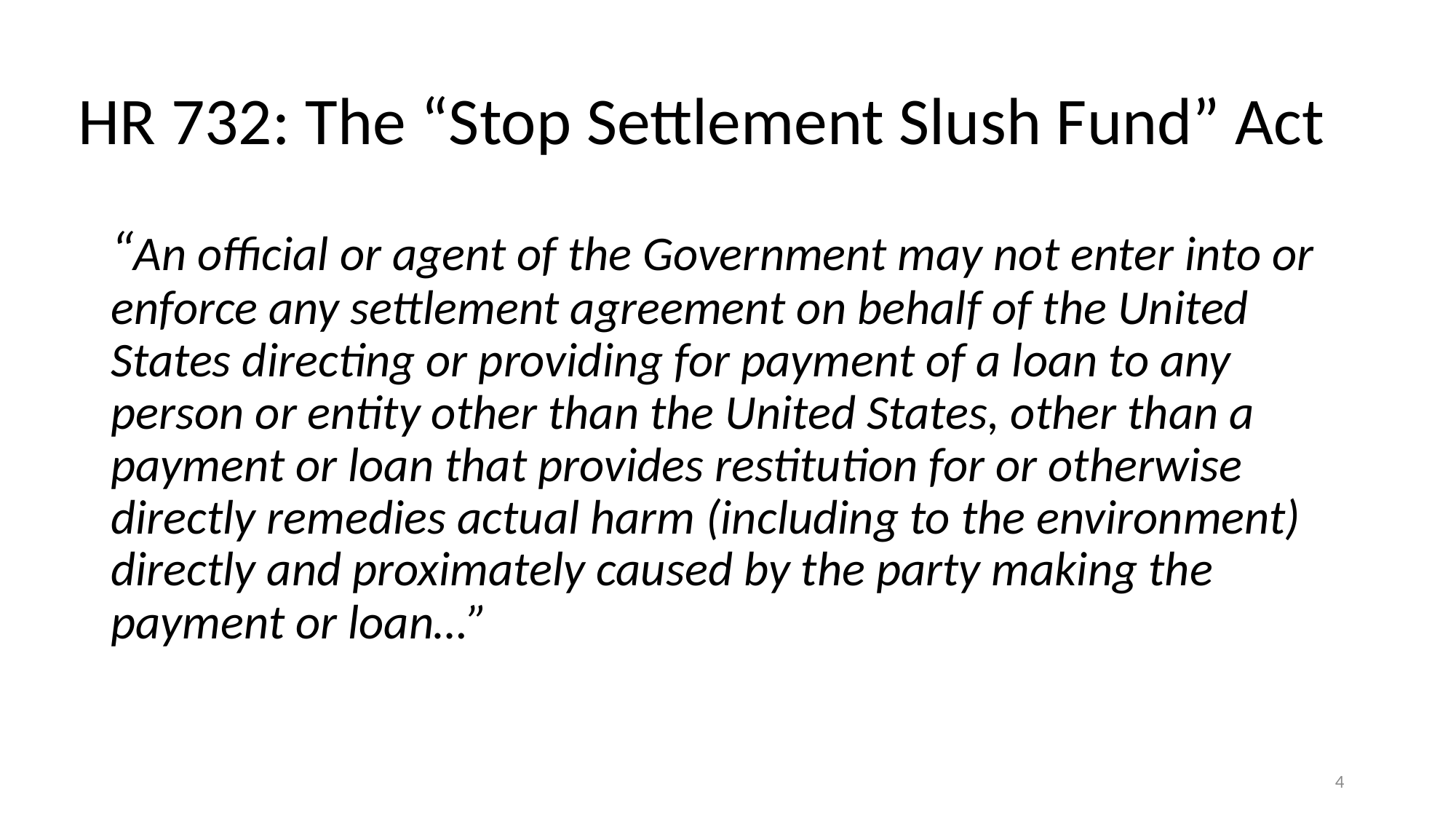

# HR 732: The “Stop Settlement Slush Fund” Act
“An official or agent of the Government may not enter into or enforce any settlement agreement on behalf of the United States directing or providing for payment of a loan to any person or entity other than the United States, other than a payment or loan that provides restitution for or otherwise directly remedies actual harm (including to the environment) directly and proximately caused by the party making the payment or loan…”

4